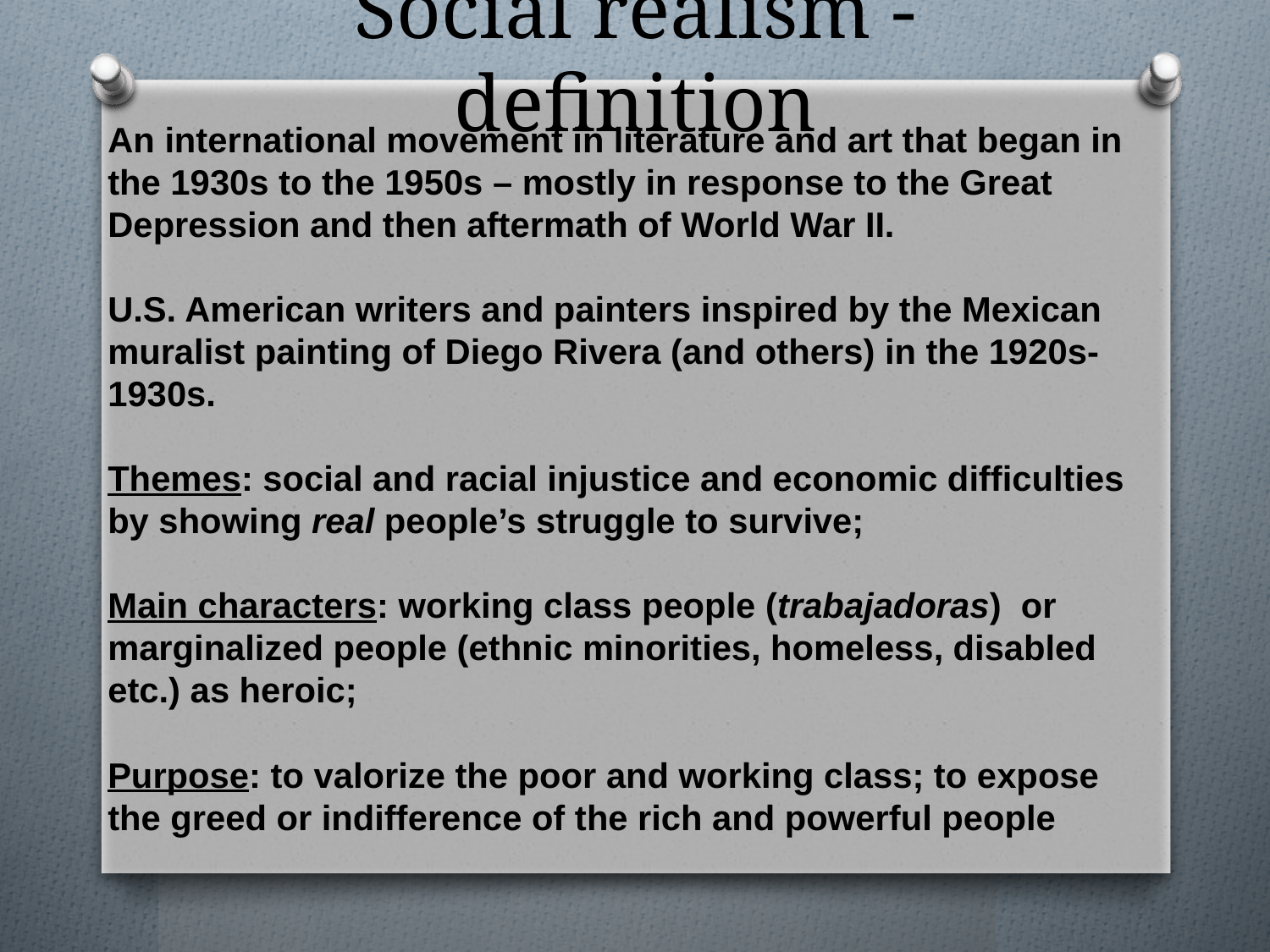

# Social realism - definition
An international movement in literature and art that began in the 1930s to the 1950s – mostly in response to the Great Depression and then aftermath of World War II.

U.S. American writers and painters inspired by the Mexican muralist painting of Diego Rivera (and others) in the 1920s-1930s.

Themes: social and racial injustice and economic difficulties by showing real people’s struggle to survive;

Main characters: working class people (trabajadoras)  or marginalized people (ethnic minorities, homeless, disabled etc.) as heroic;

Purpose: to valorize the poor and working class; to expose the greed or indifference of the rich and powerful people